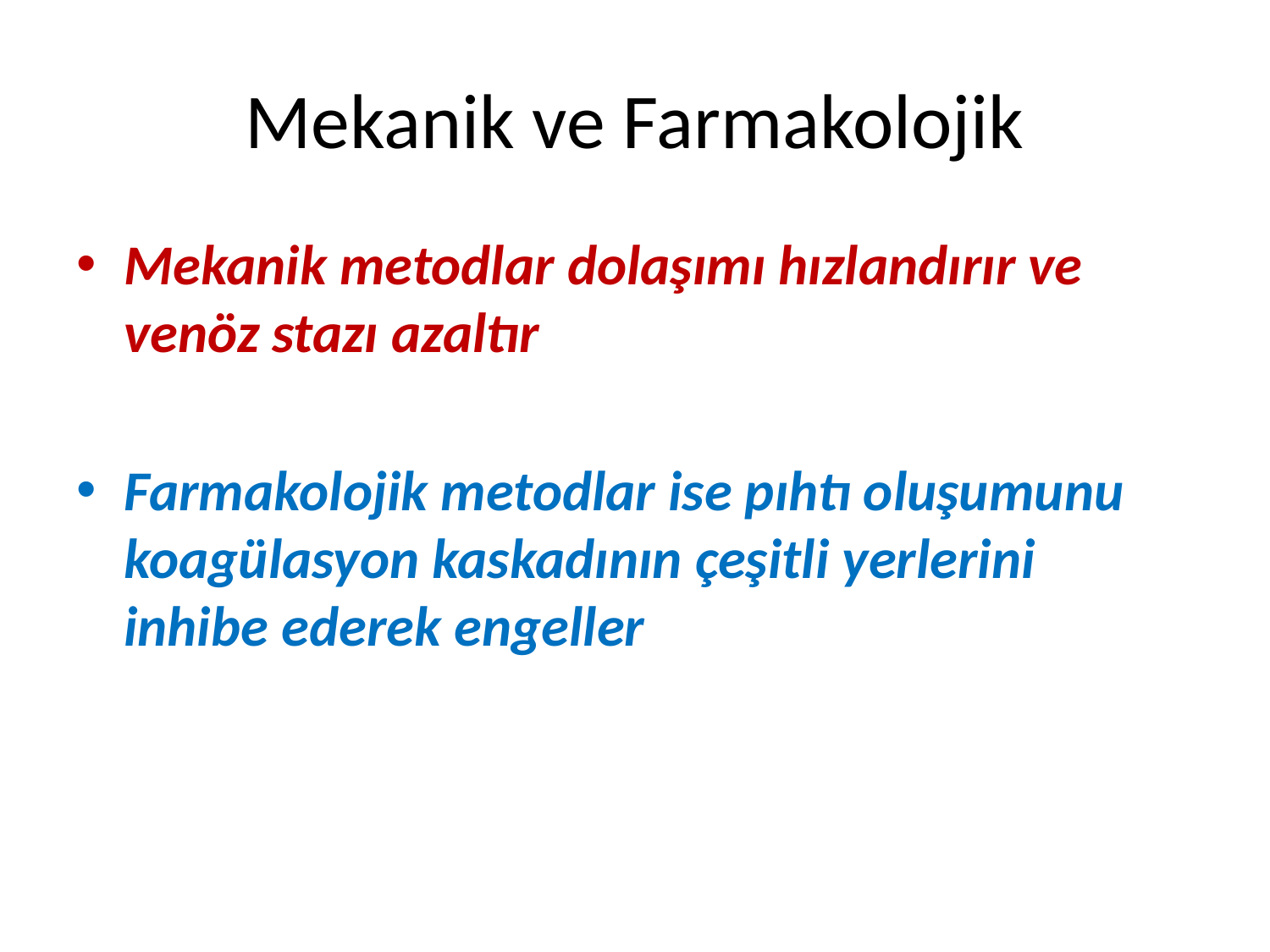

# Mekanik ve Farmakolojik
Mekanik metodlar dolaşımı hızlandırır ve venöz stazı azaltır

Farmakolojik metodlar ise pıhtı oluşumunu koagülasyon kaskadının çeşitli yerlerini inhibe ederek engeller